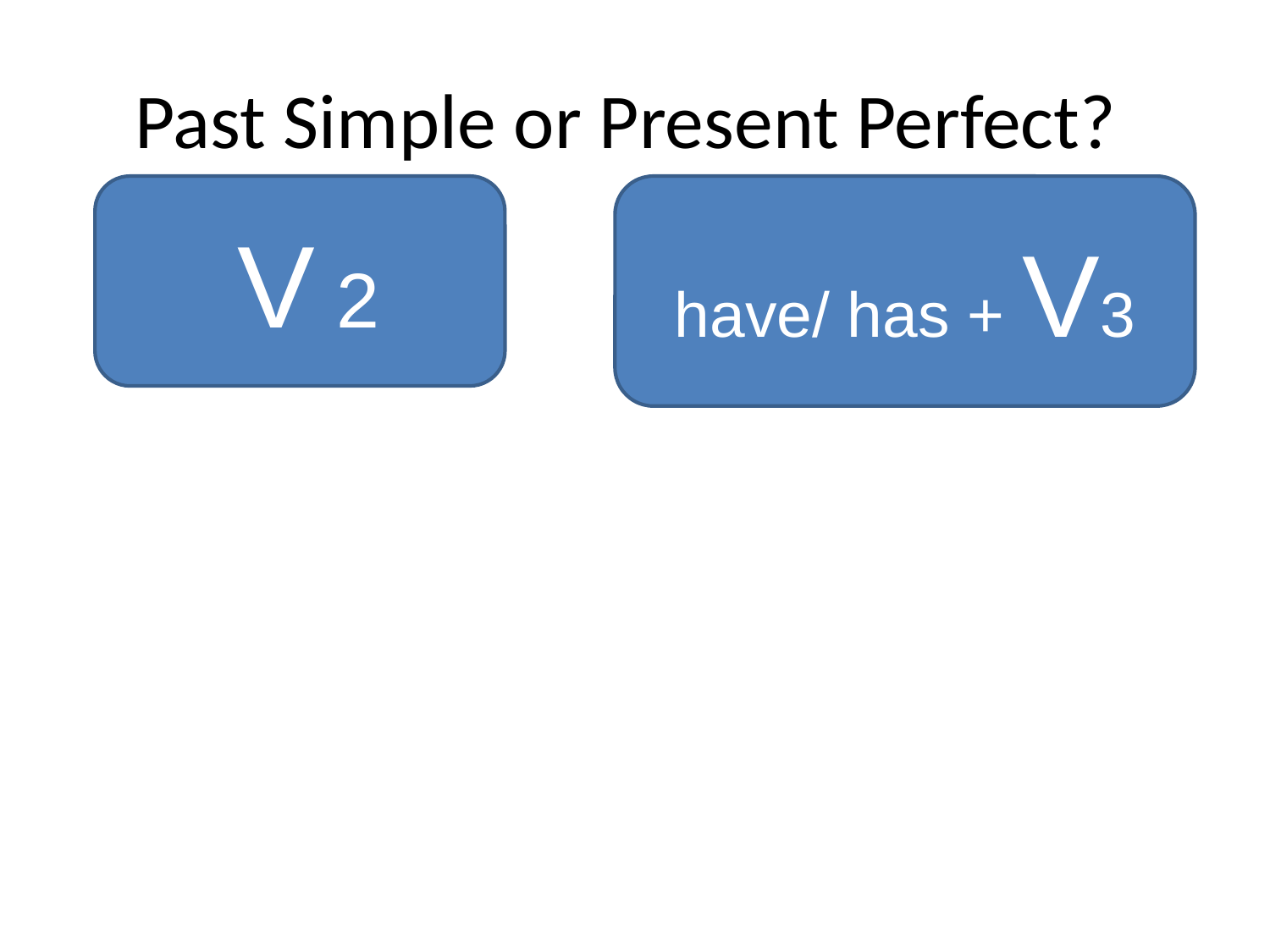

# Past Simple or Present Perfect?
  V 2
have/ has + V3